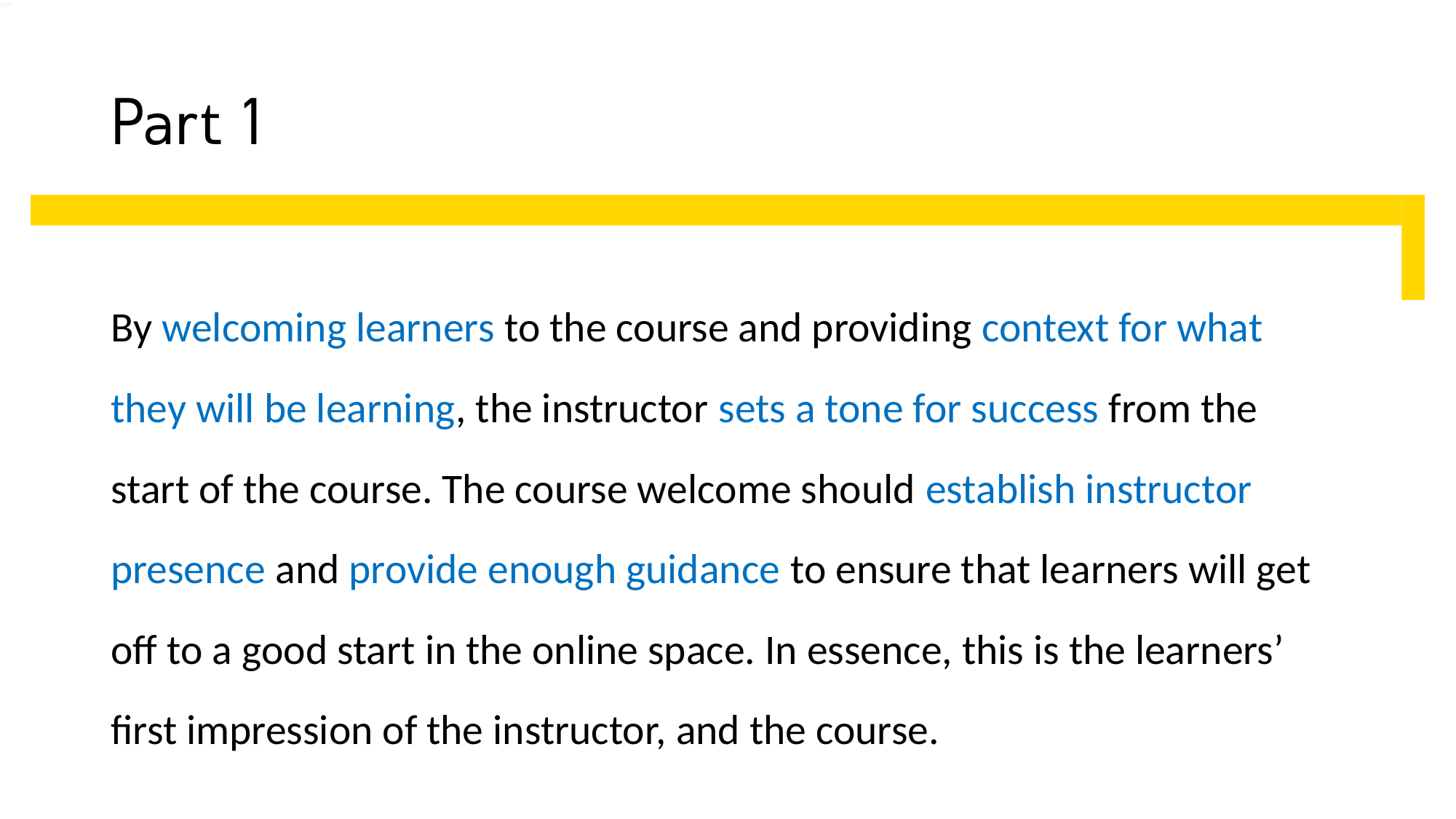

# Part 1

By welcoming learners to the course and providing context for what they will be learning, the instructor sets a tone for success from the start of the course. The course welcome should establish instructor presence and provide enough guidance to ensure that learners will get off to a good start in the online space. In essence, this is the learners’ first impression of the instructor, and the course.